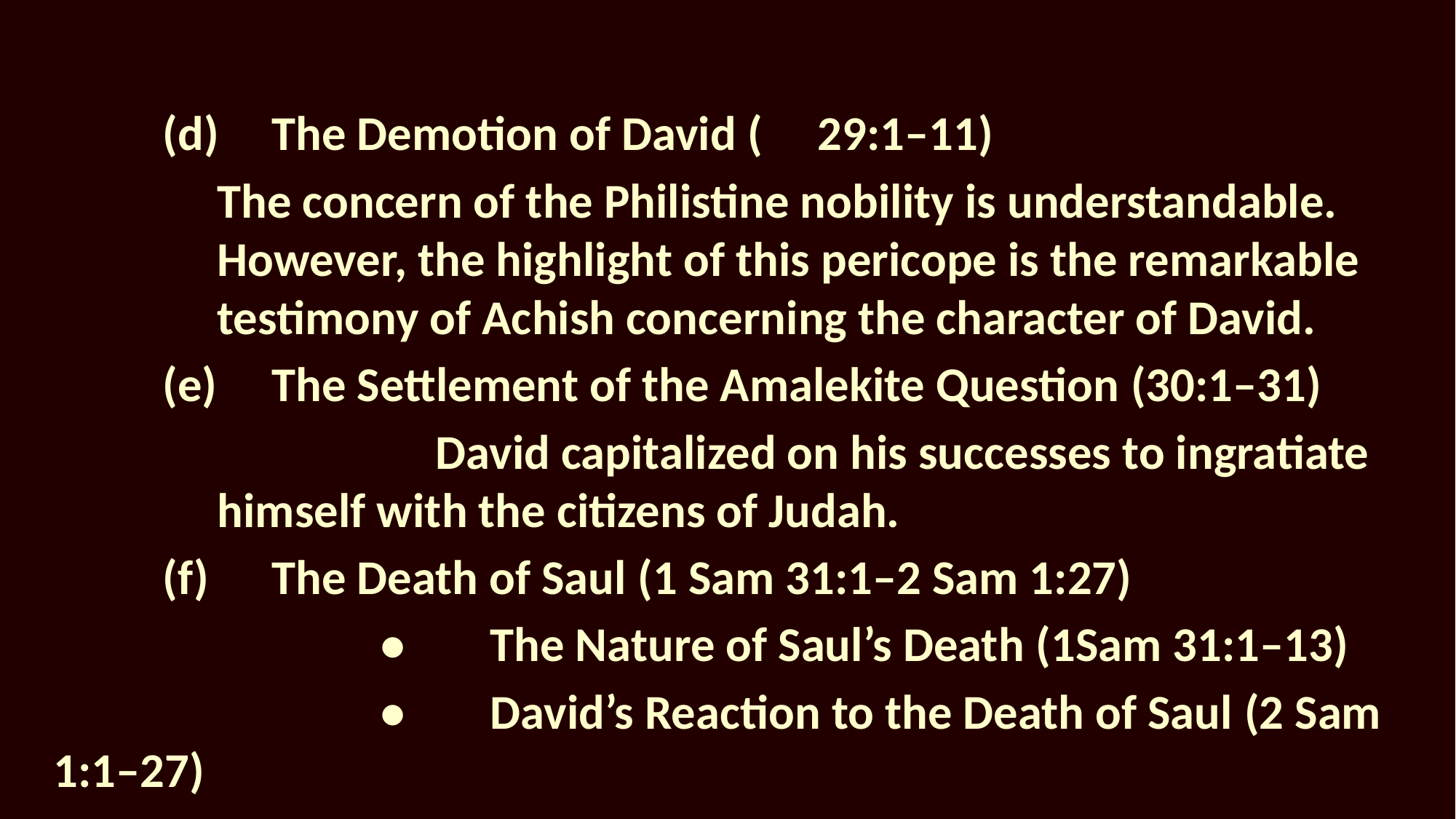

(d)	The Demotion of David (	29:1–11)
The concern of the Philistine nobility is understandable. However, the highlight of this pericope is the remarkable testimony of Achish concerning the character of David.
	(e)	The Settlement of the Amalekite Question (30:1–31)
			David capitalized on his successes to ingratiate himself with the citizens of Judah.
	(f)	The Death of Saul (1 Sam 31:1–2 Sam 1:27)
			•	The Nature of Saul’s Death (1Sam 31:1–13)
			•	David’s Reaction to the Death of Saul (2 Sam 1:1–27)